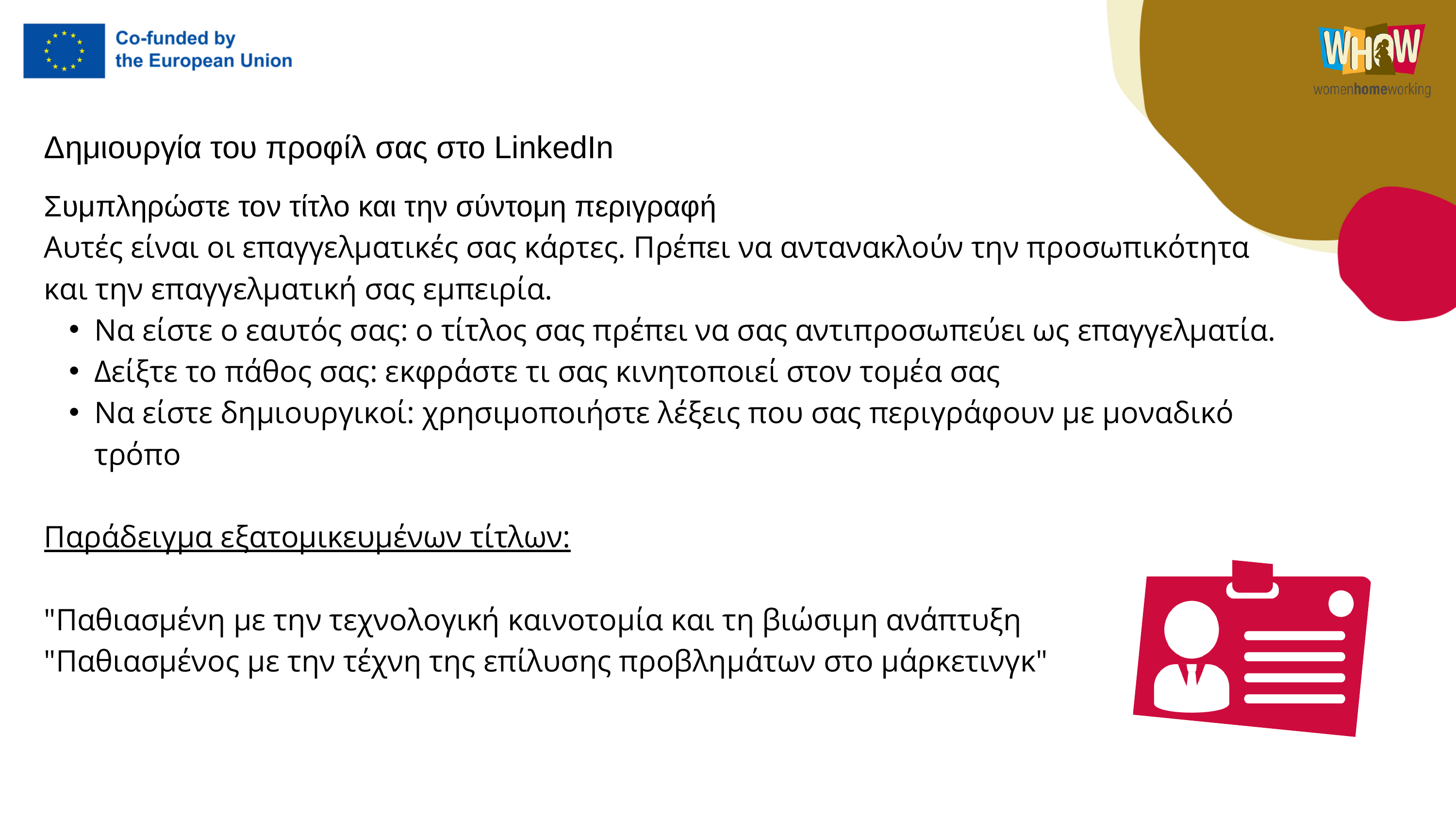

Δημιουργία του προφίλ σας στο LinkedIn
Συμπληρώστε τον τίτλο και την σύντομη περιγραφή
Αυτές είναι οι επαγγελματικές σας κάρτες. Πρέπει να αντανακλούν την προσωπικότητα και την επαγγελματική σας εμπειρία.
Να είστε ο εαυτός σας: ο τίτλος σας πρέπει να σας αντιπροσωπεύει ως επαγγελματία.
Δείξτε το πάθος σας: εκφράστε τι σας κινητοποιεί στον τομέα σας
Να είστε δημιουργικοί: χρησιμοποιήστε λέξεις που σας περιγράφουν με μοναδικό τρόπο

Παράδειγμα εξατομικευμένων τίτλων:

"Παθιασμένη με την τεχνολογική καινοτομία και τη βιώσιμη ανάπτυξη
"Παθιασμένος με την τέχνη της επίλυσης προβλημάτων στο μάρκετινγκ"